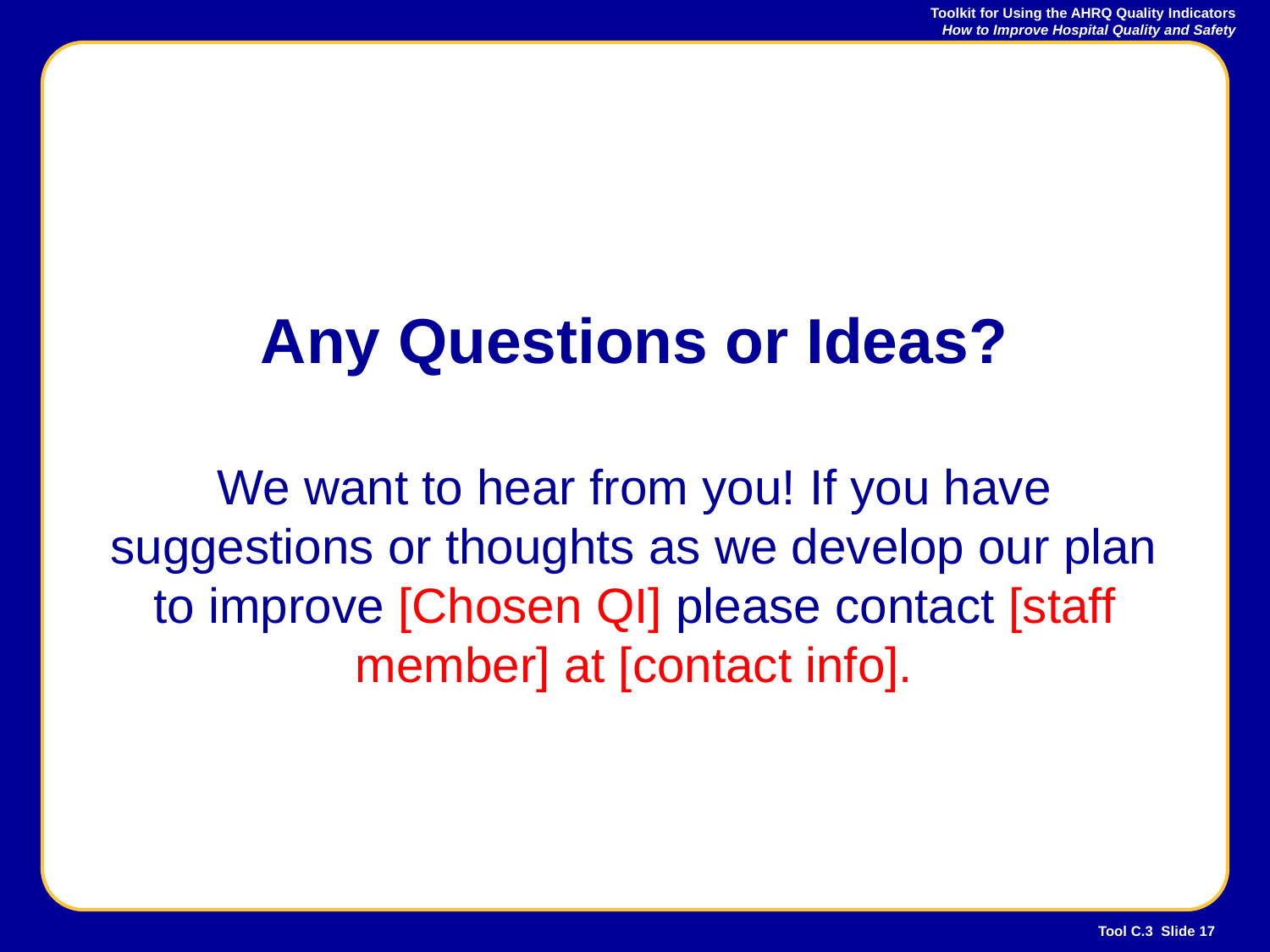

Any Questions or Ideas?

We want to hear from you! If you have suggestions or thoughts as we develop our plan to improve [Chosen QI] please contact [staff member] at [contact info].